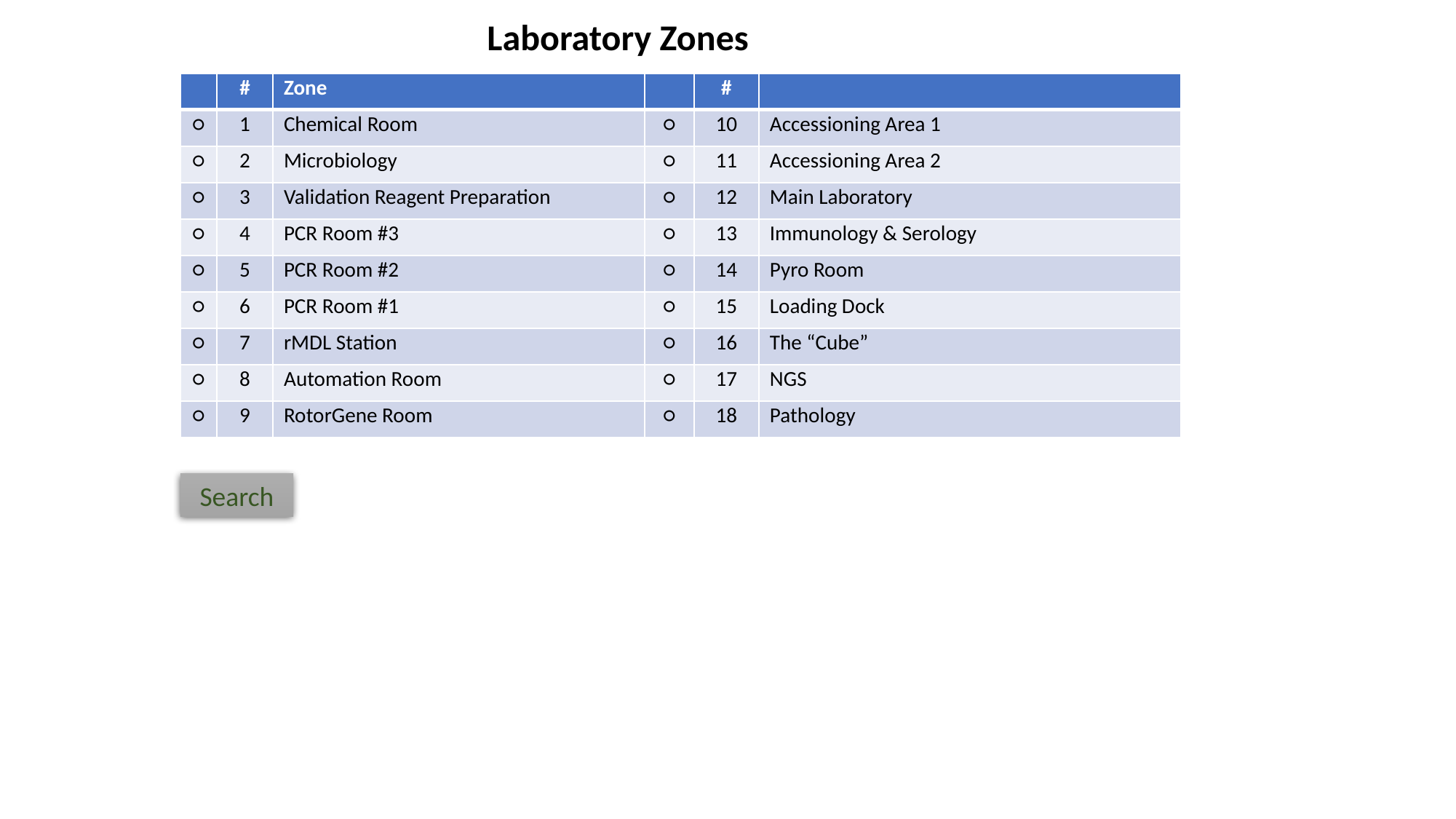

Laboratory Zones
|  | # | Zone |  | # |  |
| --- | --- | --- | --- | --- | --- |
| ○ | 1 | Chemical Room | ○ | 10 | Accessioning Area 1 |
| ○ | 2 | Microbiology | ○ | 11 | Accessioning Area 2 |
| ○ | 3 | Validation Reagent Preparation | ○ | 12 | Main Laboratory |
| ○ | 4 | PCR Room #3 | ○ | 13 | Immunology & Serology |
| ○ | 5 | PCR Room #2 | ○ | 14 | Pyro Room |
| ○ | 6 | PCR Room #1 | ○ | 15 | Loading Dock |
| ○ | 7 | rMDL Station | ○ | 16 | The “Cube” |
| ○ | 8 | Automation Room | ○ | 17 | NGS |
| ○ | 9 | RotorGene Room | ○ | 18 | Pathology |
Search